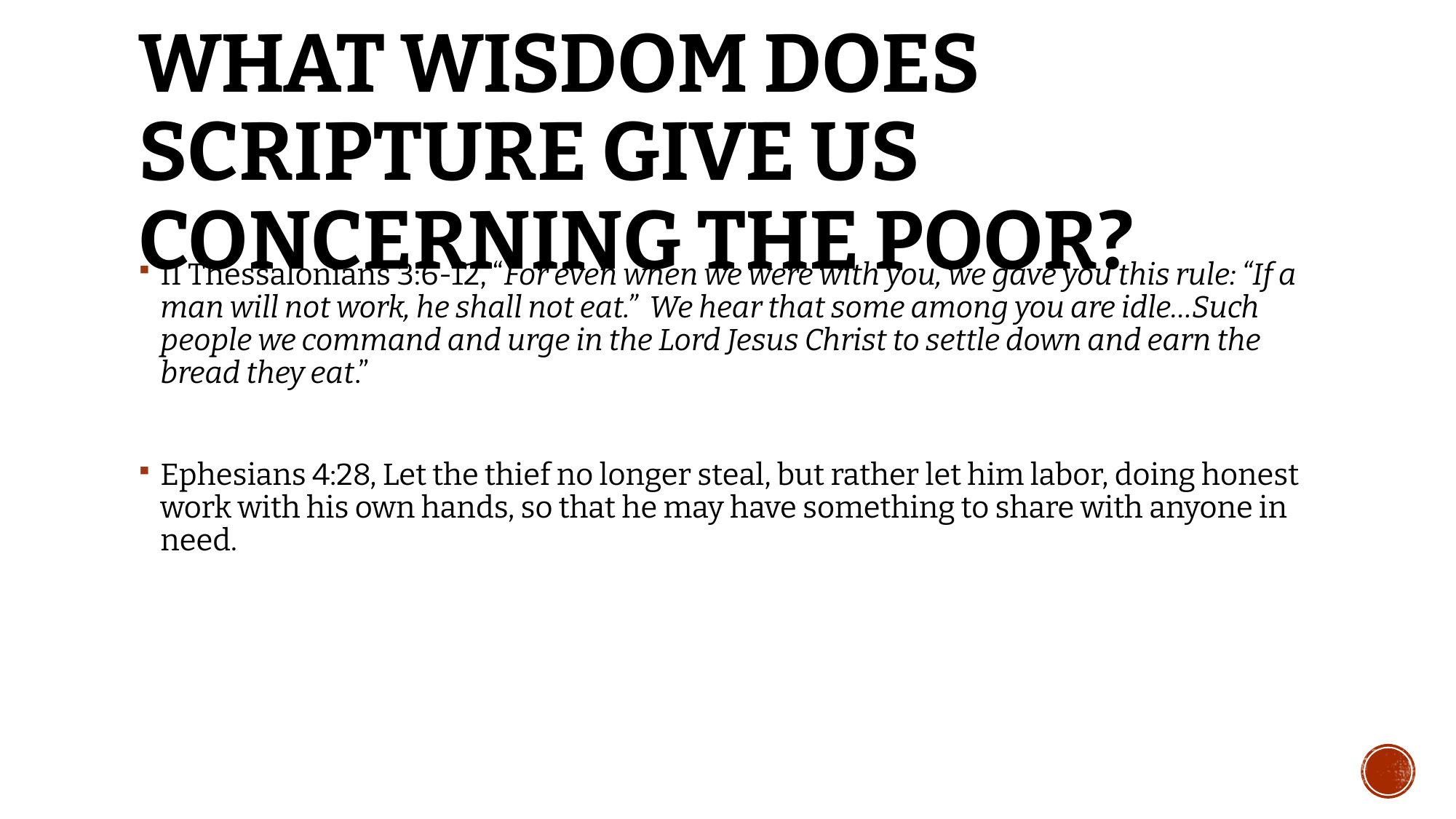

# What Wisdom Does Scripture Give us Concerning the Poor?
II Thessalonians 3:6-12, “For even when we were with you, we gave you this rule: “If a man will not work, he shall not eat.”  We hear that some among you are idle…Such people we command and urge in the Lord Jesus Christ to settle down and earn the bread they eat.”

Ephesians 4:28, Let the thief no longer steal, but rather let him labor, doing honest work with his own hands, so that he may have something to share with anyone in need.